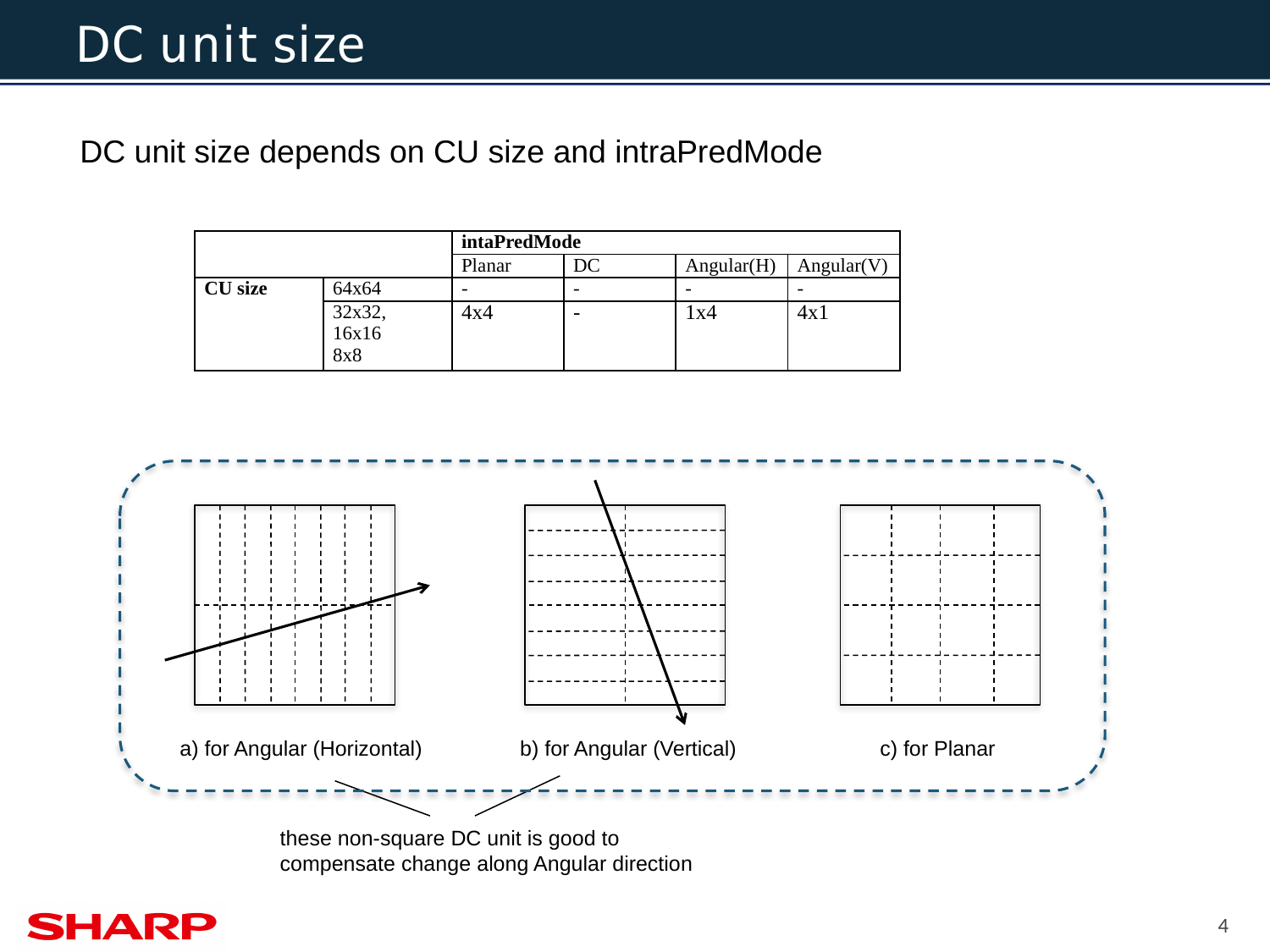

# DC unit size
DC unit size depends on CU size and intraPredMode
|  |  | intaPredMode |  |  |  |
| --- | --- | --- | --- | --- | --- |
|  |  | Planar | DC | Angular(H) | Angular(V) |
| CU size | 64x64 | - | - | - | - |
|  | 32x32, 16x16 8x8 | 4x4 | - | 1x4 | 4x1 |

a) for Angular (Horizontal)
b) for Angular (Vertical)
c) for Planar
these non-square DC unit is good to compensate change along Angular direction
4